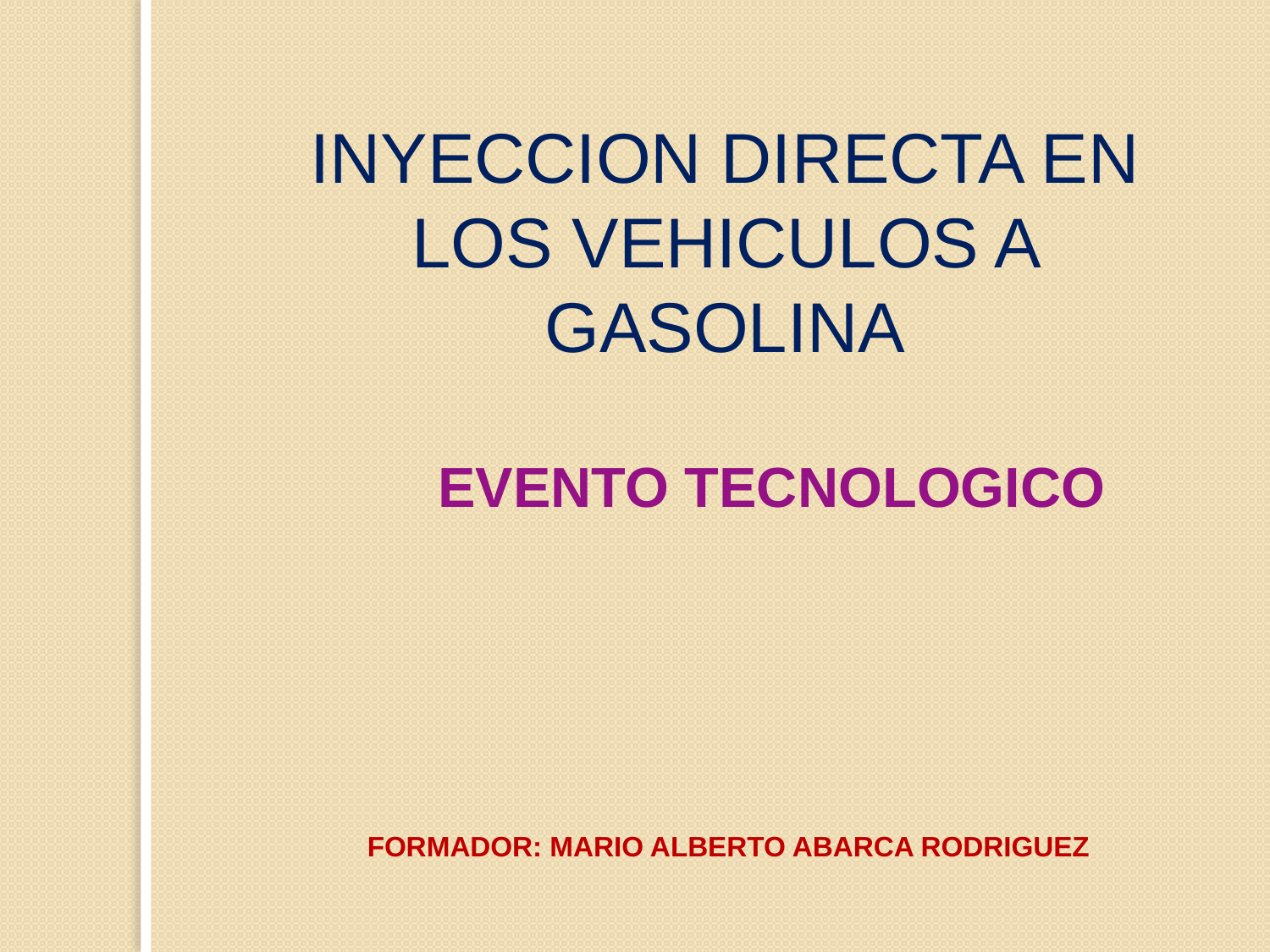

INYECCION DIRECTA EN LOS VEHICULOS A GASOLINA

      EVENTO TECNOLOGICO

FORMADOR: MARIO ALBERTO ABARCA RODRIGUEZ